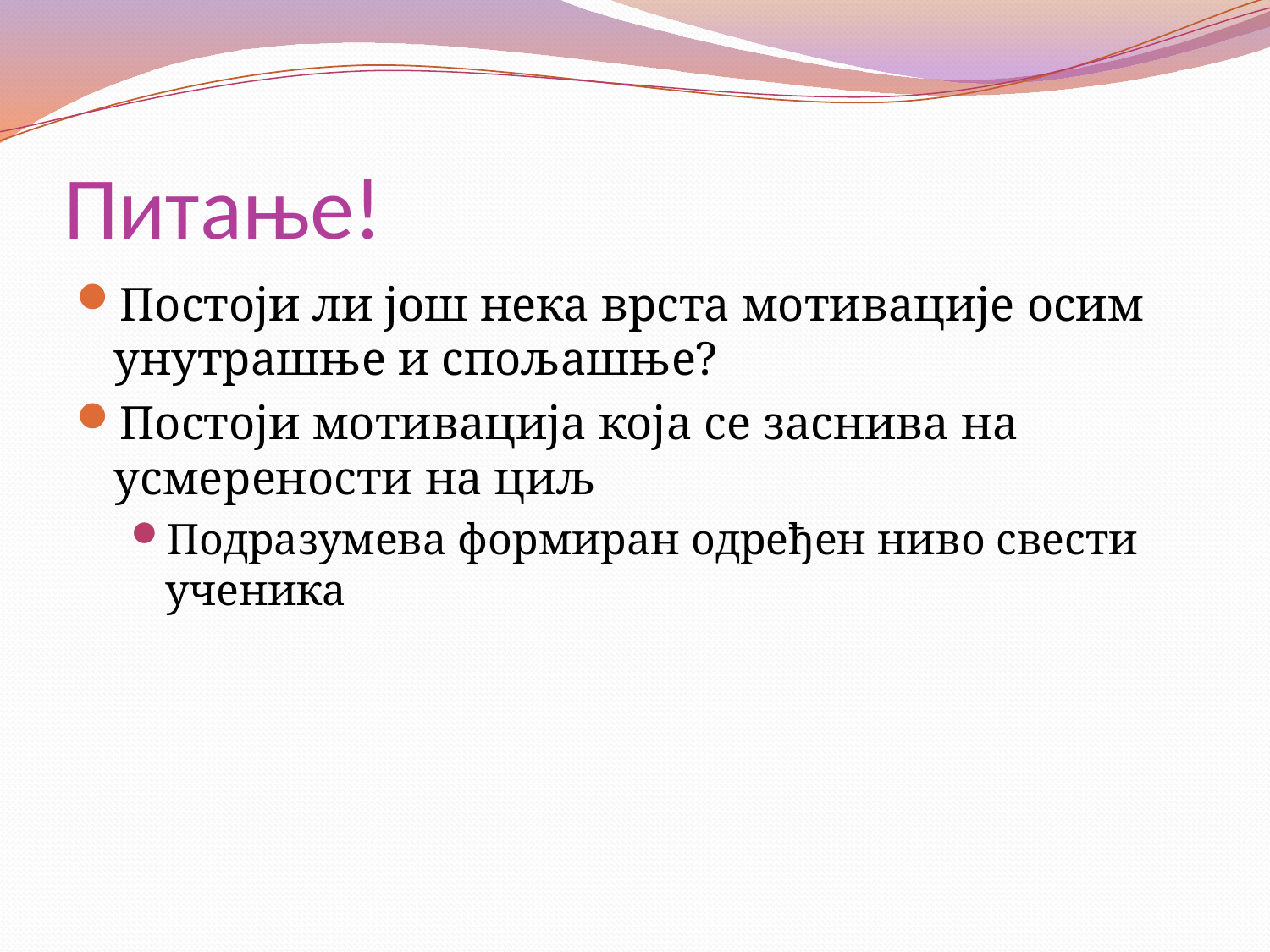

# Питање!
Постоји ли још нека врста мотивације осим унутрашње и спољашње?
Постоји мотивација која се заснива на усмерености на циљ
Подразумева формиран одређен ниво свести ученика